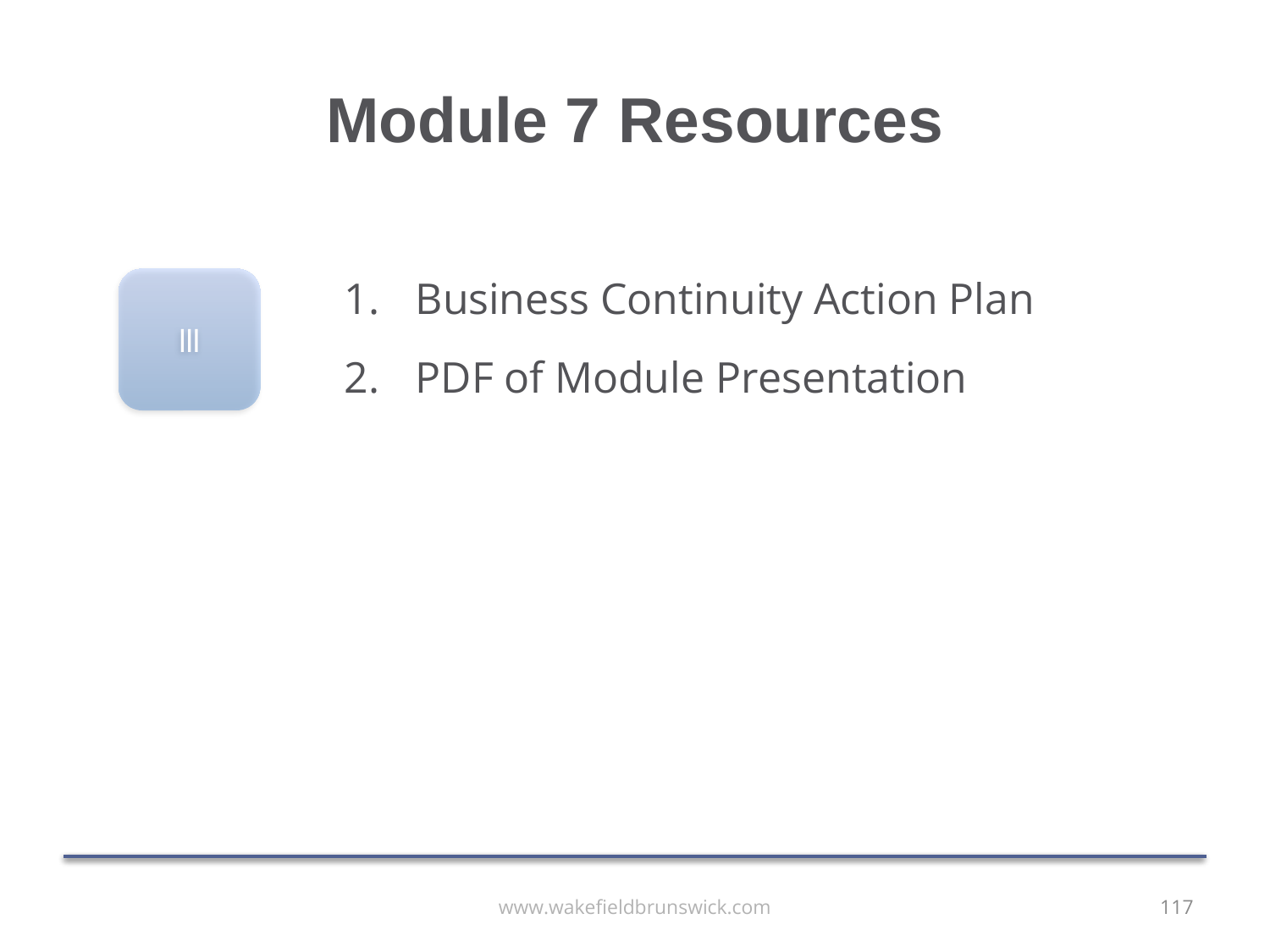

# Module 7 Resources
Business Continuity Action Plan
PDF of Module Presentation
lll
www.wakefieldbrunswick.com
117